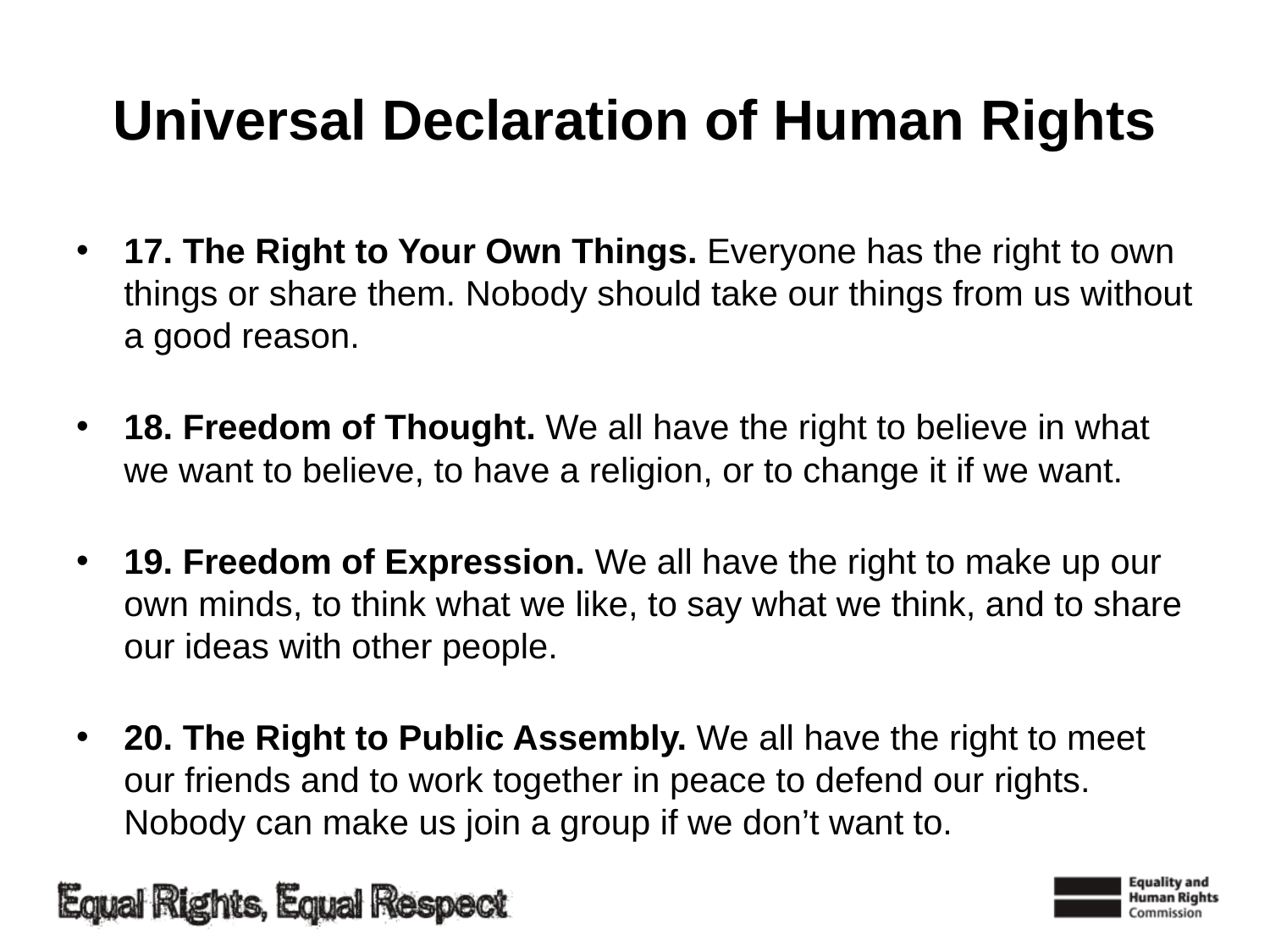

# Universal Declaration of Human Rights
17. The Right to Your Own Things. Everyone has the right to own things or share them. Nobody should take our things from us without a good reason.
18. Freedom of Thought. We all have the right to believe in what we want to believe, to have a religion, or to change it if we want.
19. Freedom of Expression. We all have the right to make up our own minds, to think what we like, to say what we think, and to share our ideas with other people.
20. The Right to Public Assembly. We all have the right to meet our friends and to work together in peace to defend our rights. Nobody can make us join a group if we don’t want to.